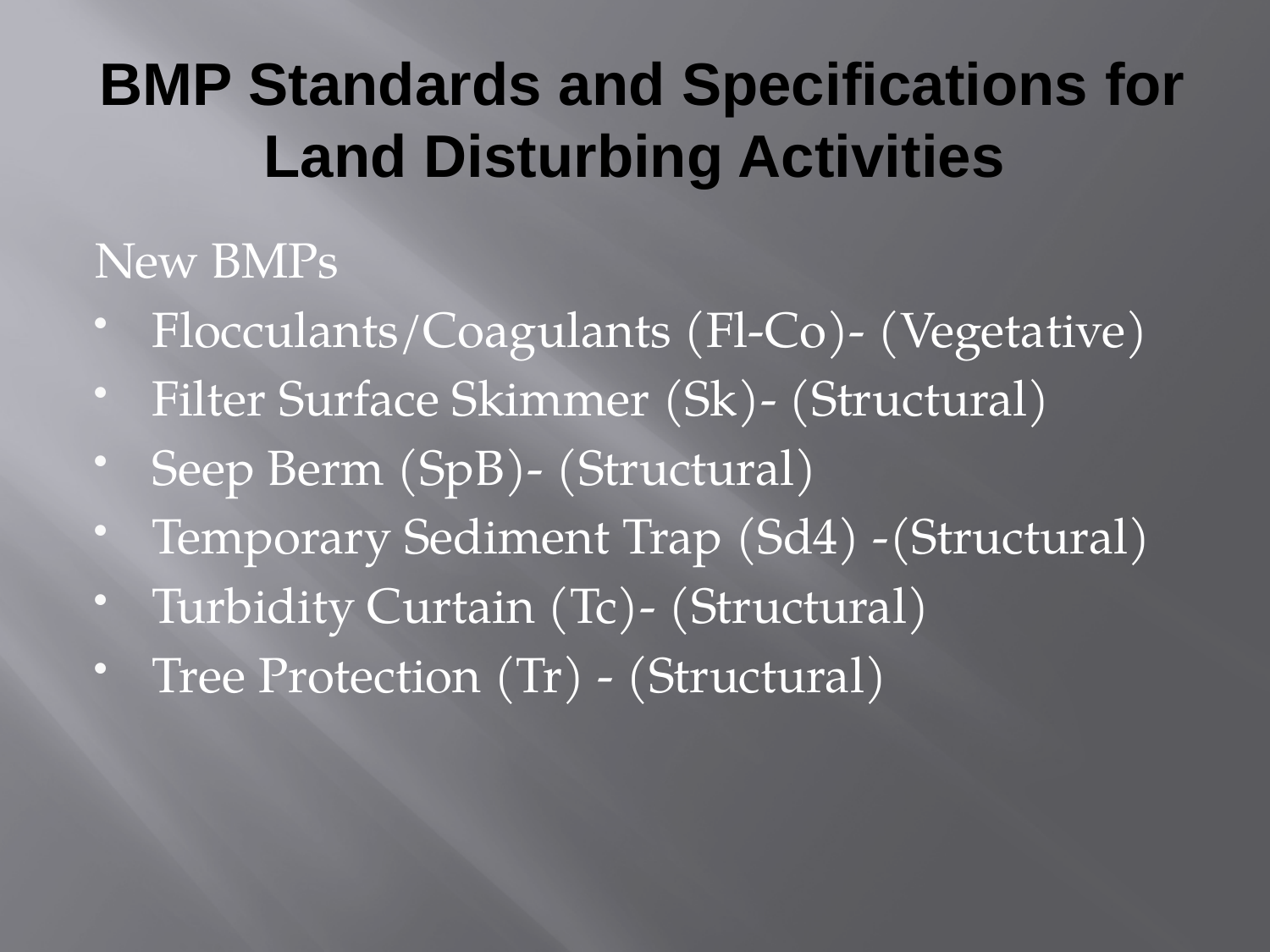

# BMP Standards and Specifications for Land Disturbing Activities
New BMPs
Flocculants/Coagulants (Fl-Co)- (Vegetative)
Filter Surface Skimmer (Sk)- (Structural)
Seep Berm (SpB)- (Structural)
Temporary Sediment Trap (Sd4) -(Structural)
Turbidity Curtain (Tc)- (Structural)
Tree Protection (Tr) - (Structural)